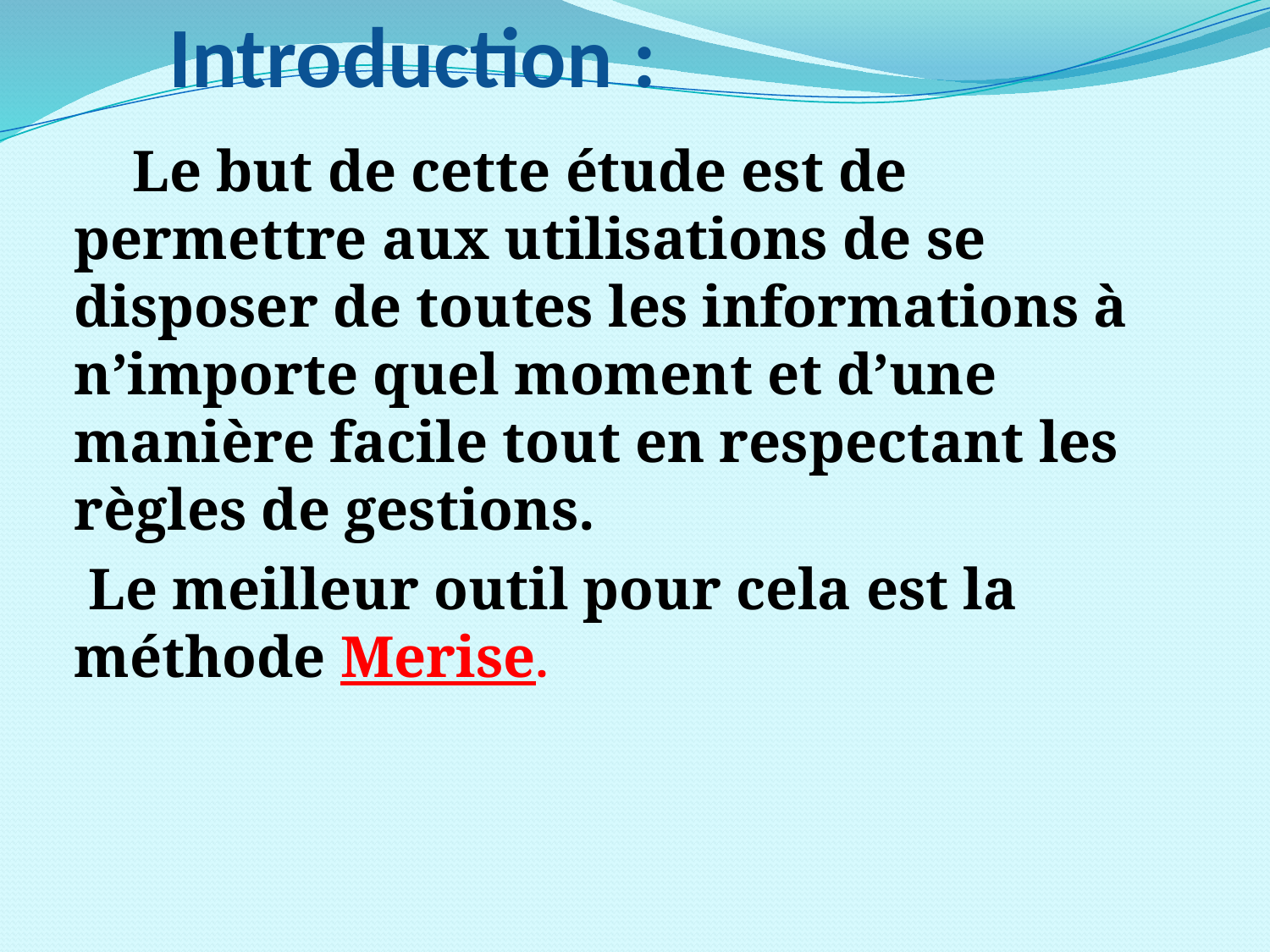

# Introduction :
    Le but de cette étude est de permettre aux utilisations de se disposer de toutes les informations à n’importe quel moment et d’une manière facile tout en respectant les règles de gestions.
 Le meilleur outil pour cela est la méthode Merise.